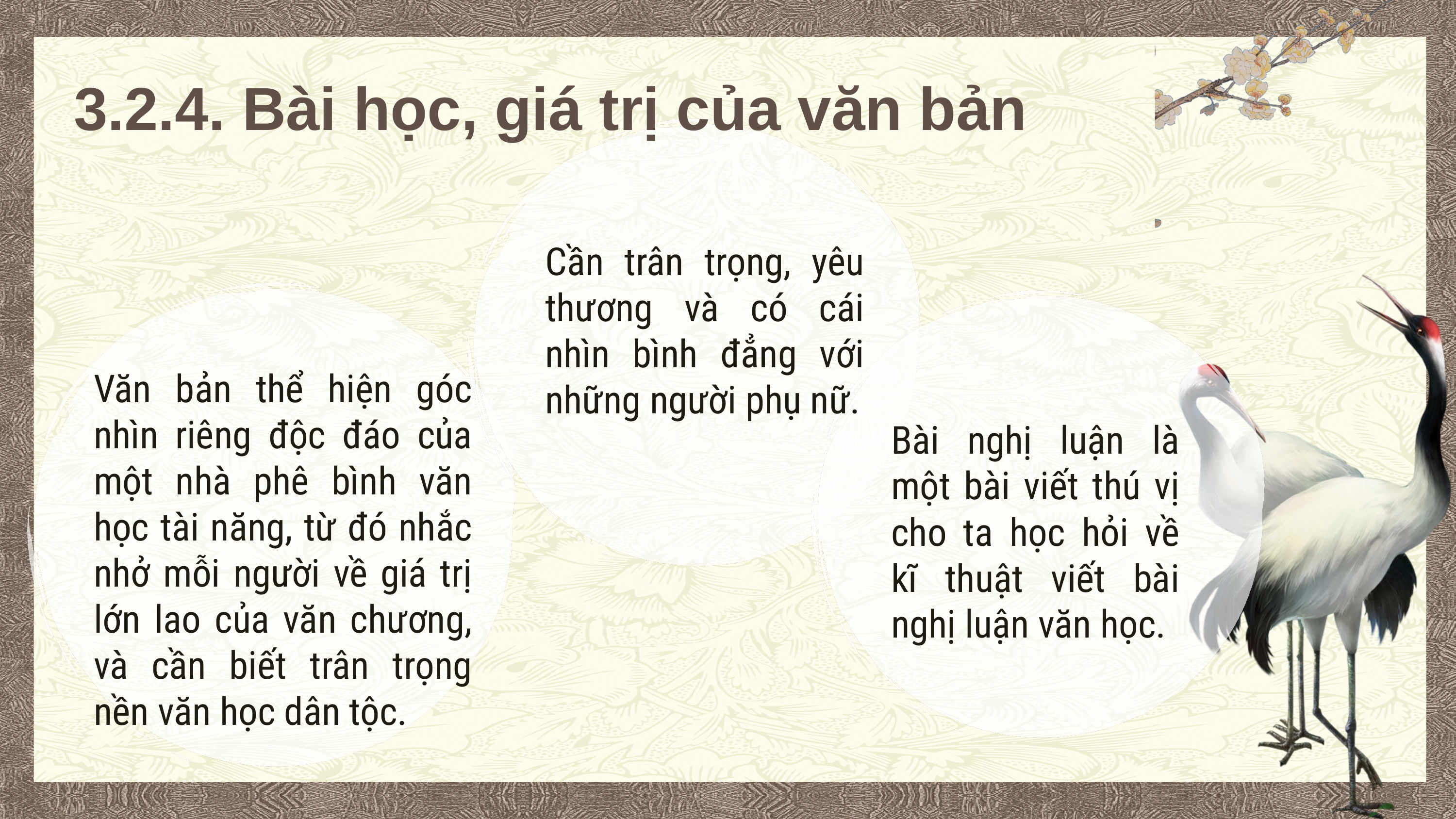

3.2.4. Bài học, giá trị của văn bản

Cần trân trọng, yêu thương và có cái nhìn bình đẳng với những người phụ nữ.

Văn bản thể hiện góc nhìn riêng độc đáo của một nhà phê bình văn học tài năng, từ đó nhắc nhở mỗi người về giá trị lớn lao của văn chương, và cần biết trân trọng nền văn học dân tộc.

Bài nghị luận là một bài viết thú vị cho ta học hỏi về kĩ thuật viết bài nghị luận văn học.